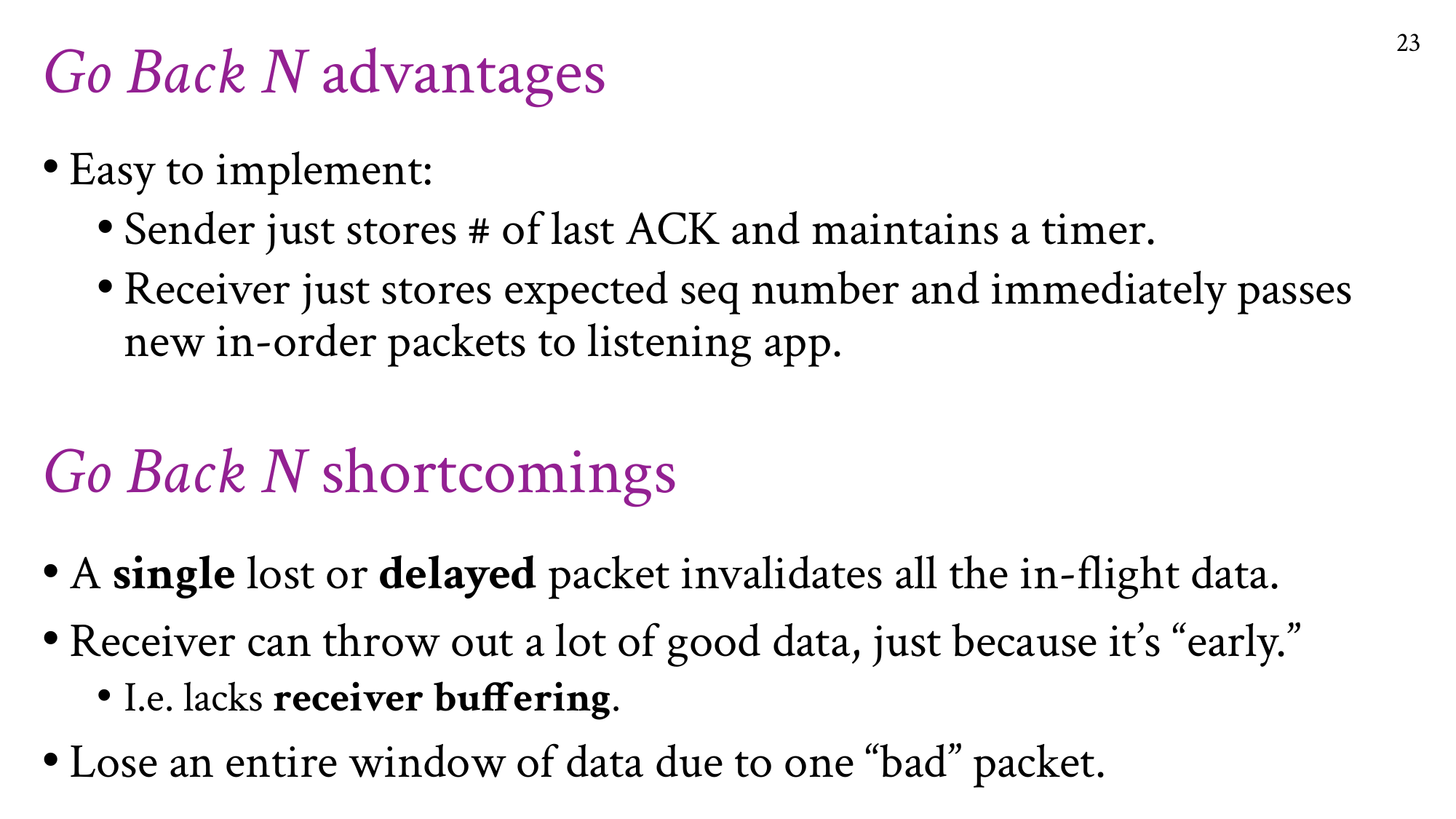

# Go Back N advantages
Easy to implement:
Sender just stores # of last ACK and maintains a timer.
Receiver just stores expected seq number and immediately passes new in-order packets to listening app.
Go Back N shortcomings
A single lost or delayed packet invalidates all the in-flight data.
Receiver can throw out a lot of good data, just because it’s “early.”
I.e. lacks receiver buffering.
Lose an entire window of data due to one “bad” packet.